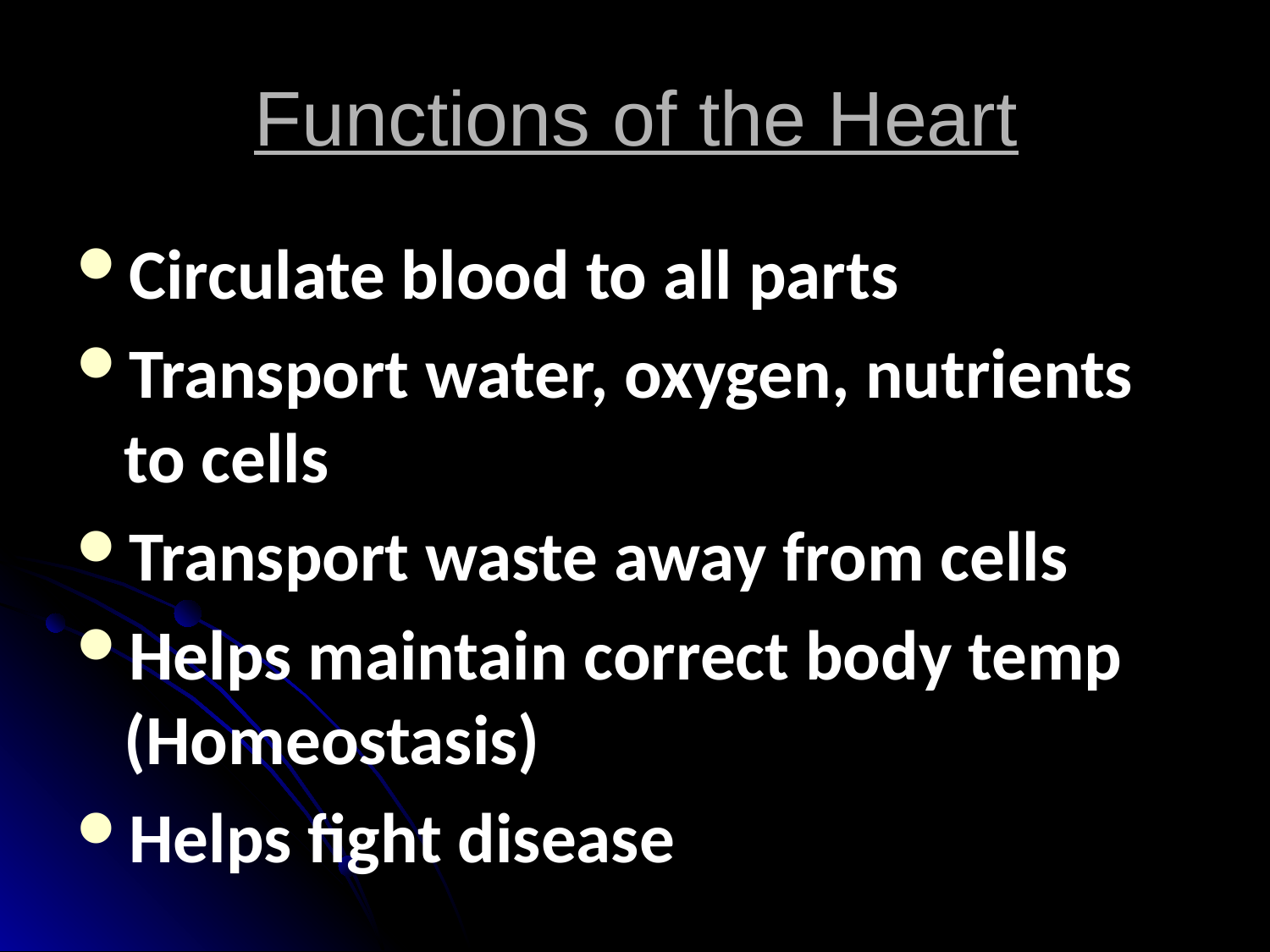

# Functions of the Heart
Circulate blood to all parts
Transport water, oxygen, nutrients to cells
Transport waste away from cells
Helps maintain correct body temp (Homeostasis)
Helps fight disease